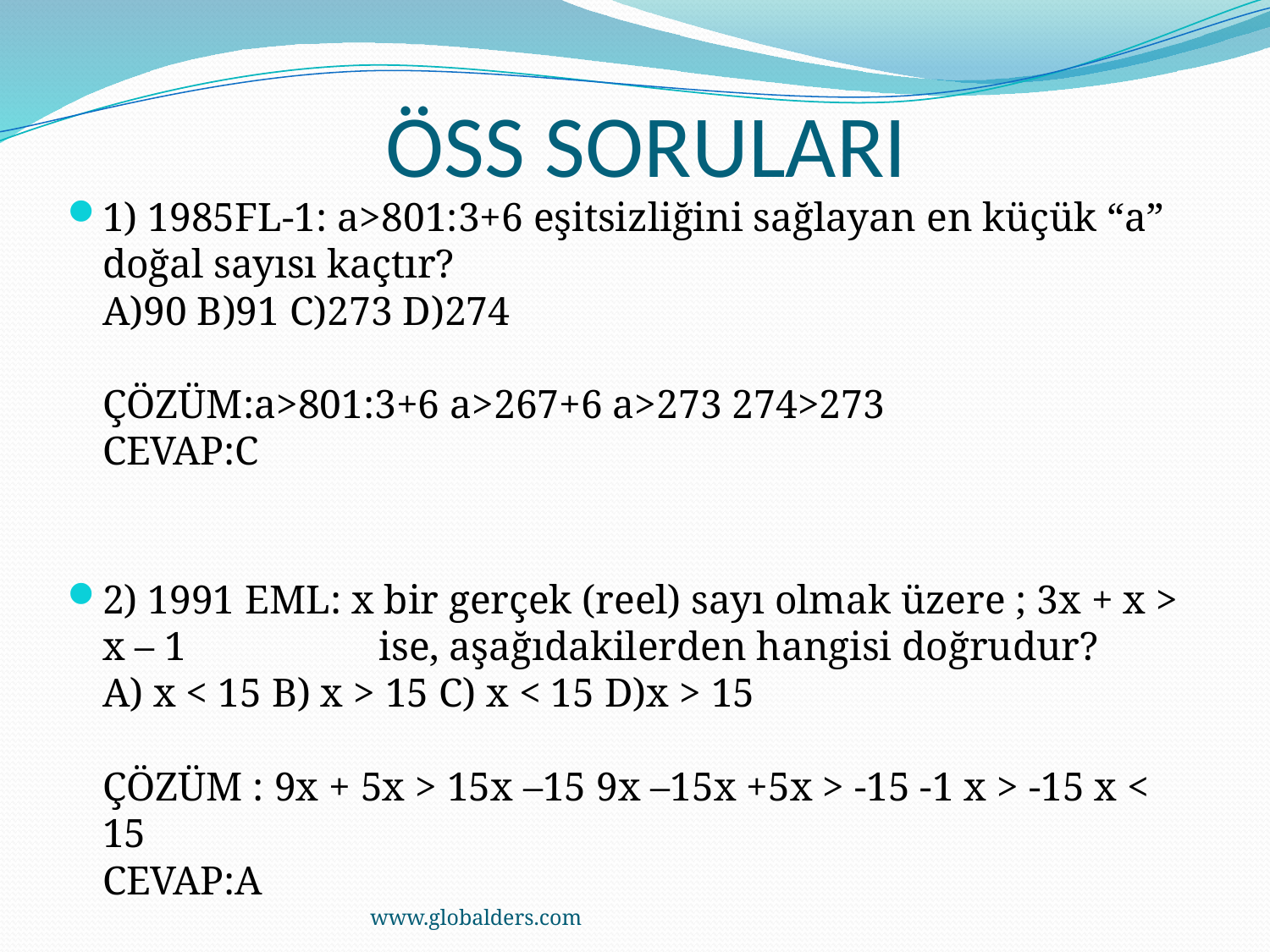

# ÖSS SORULARI
1) 1985FL-1: a>801:3+6 eşitsizliğini sağlayan en küçük “a” doğal sayısı kaçtır?
A)90 B)91 C)273 D)274 
ÇÖZÜM:a>801:3+6 a>267+6 a>273 274>273
CEVAP:C
2) 1991 EML: x bir gerçek (reel) sayı olmak üzere ; 3x + x > x – 1                   ise, aşağıdakilerden hangisi doğrudur?
A) x < 15 B) x > 15 C) x < 15 D)x > 15
ÇÖZÜM : 9x + 5x > 15x –15 9x –15x +5x > -15 -1 x > -15 x < 15
CEVAP:A
www.globalders.com